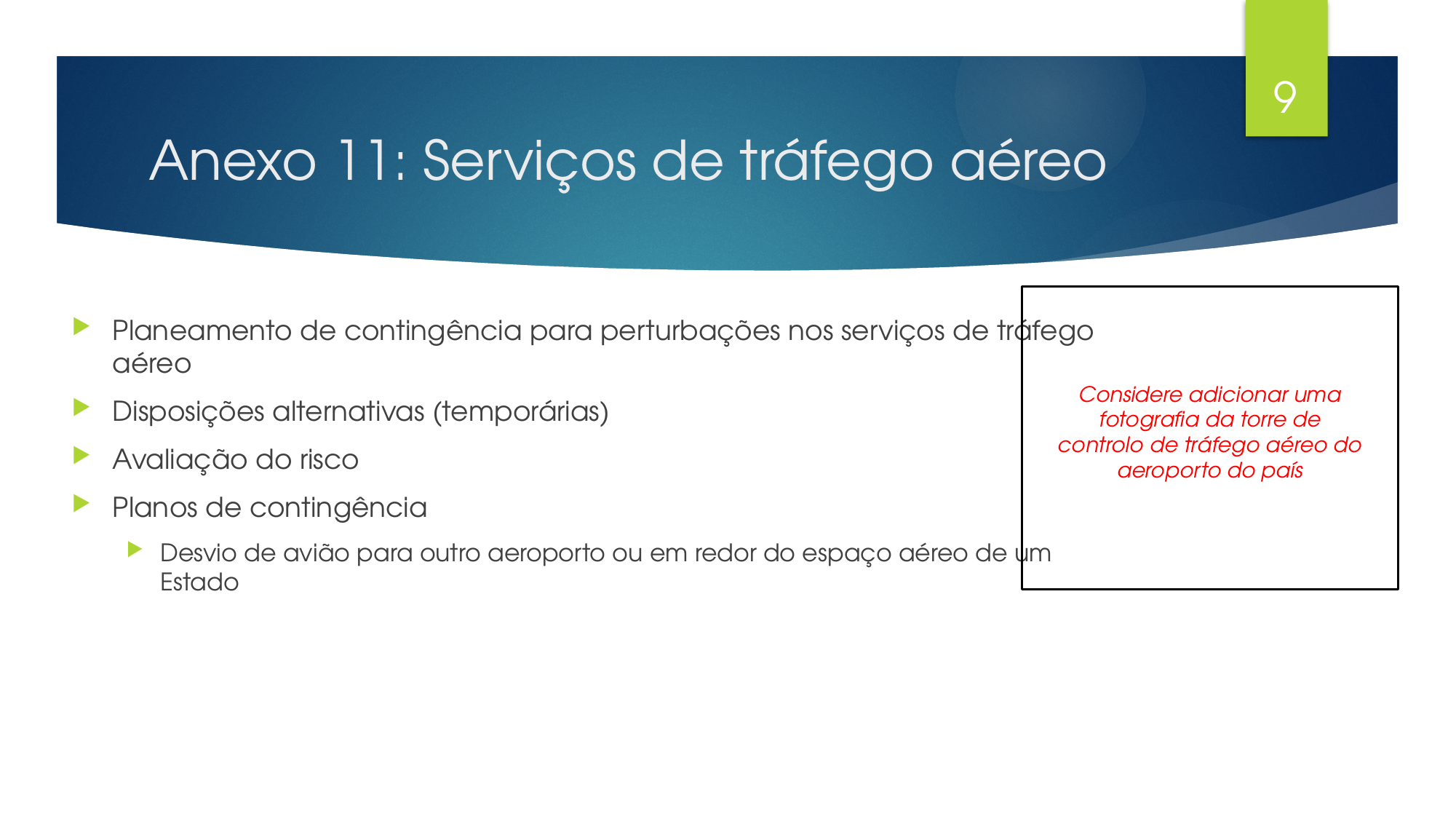

9
# Anexo 11: Serviços de tráfego aéreo

Planeamento de contingência para perturbações nos serviços de tráfego aéreo
Disposições alternativas (temporárias)
Avaliação do risco
Planos de contingência
Desvio de avião para outro aeroporto ou em redor do espaço aéreo de um Estado

Considere adicionar uma fotografia da torre de controlo de tráfego aéreo do aeroporto do país